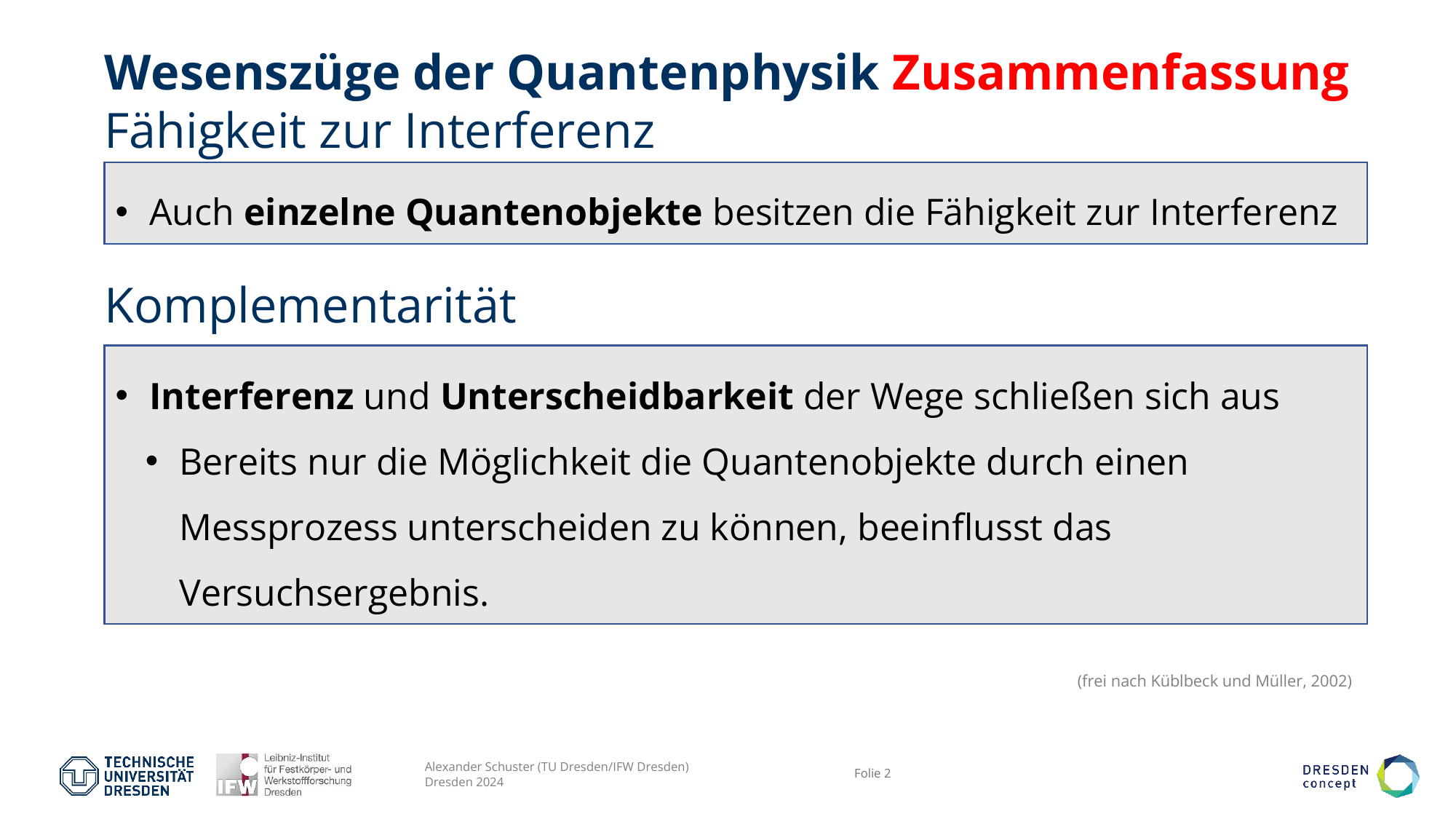

# Wesenszüge der Quantenphysik Zusammenfassung Fähigkeit zur Interferenz Komplementarität
Auch einzelne Quantenobjekte besitzen die Fähigkeit zur Interferenz

Interferenz und Unterscheidbarkeit der Wege schließen sich aus
Bereits nur die Möglichkeit die Quantenobjekte durch einen Messprozess unterscheiden zu können, beeinflusst das Versuchsergebnis.

(frei nach Küblbeck und Müller, 2002)